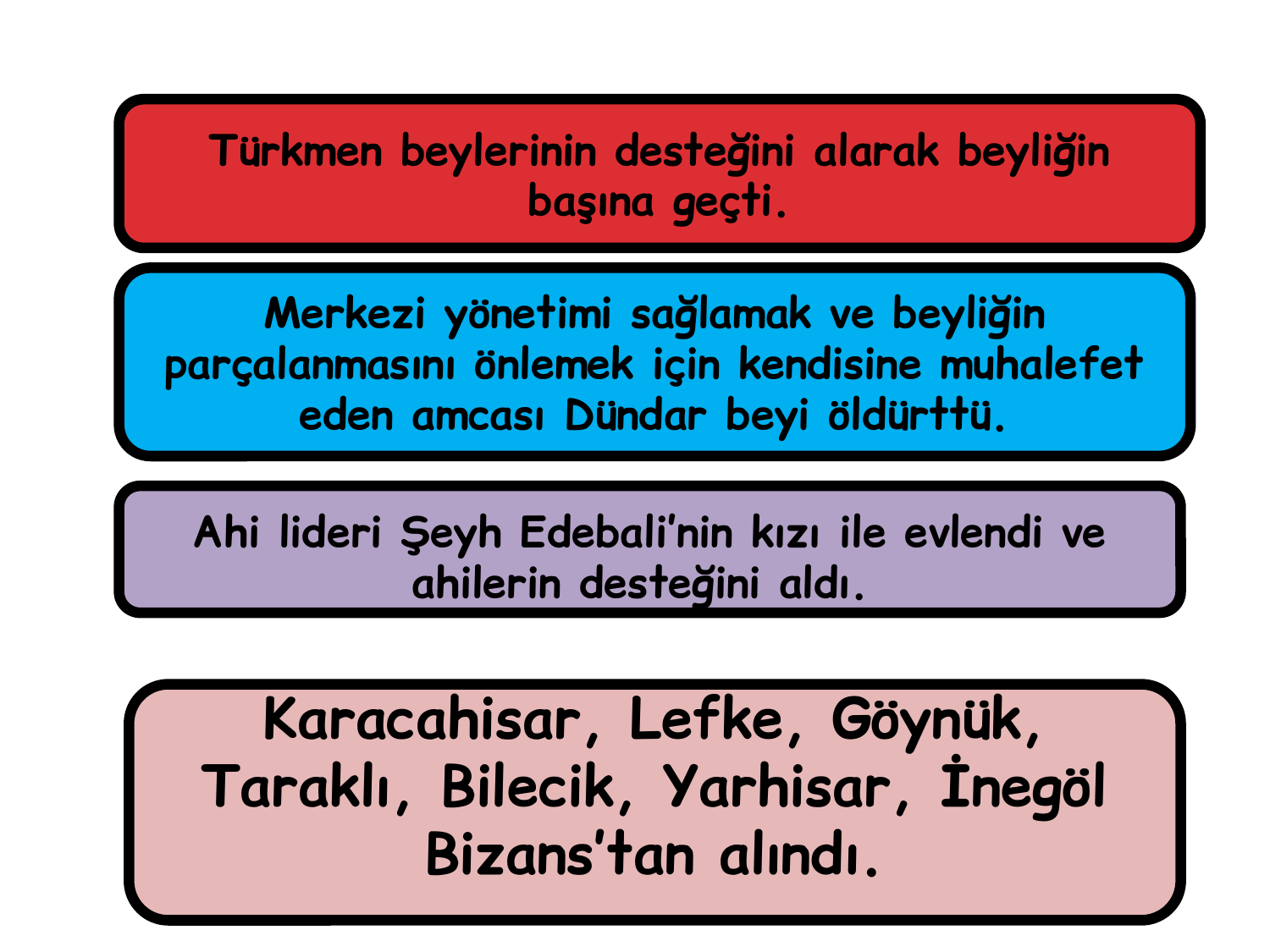

Türkmen beylerinin desteğini alarak beyliğin başına geçti.

Merkezi yönetimi sağlamak ve beyliğin parçalanmasını önlemek için kendisine muhalefet eden amcası Dündar beyi öldürttü.

Ahi lideri Şeyh Edebali’nin kızı ile evlendi ve ahilerin desteğini aldı.

Karacahisar, Lefke, Göynük, Taraklı, Bilecik, Yarhisar, İnegöl Bizans’tan alındı.